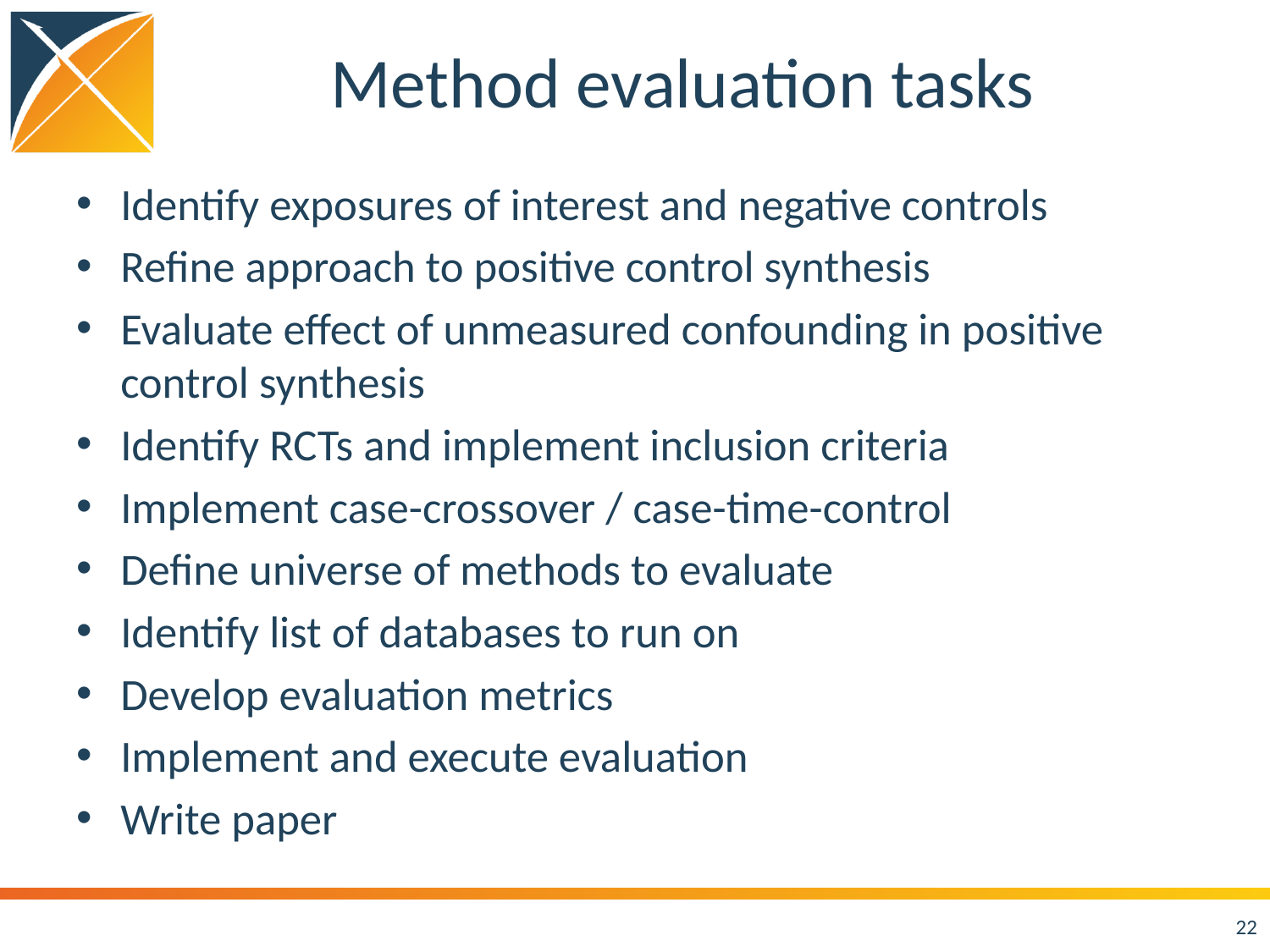

# Method evaluation tasks
Identify exposures of interest and negative controls
Refine approach to positive control synthesis
Evaluate effect of unmeasured confounding in positive control synthesis
Identify RCTs and implement inclusion criteria
Implement case-crossover / case-time-control
Define universe of methods to evaluate
Identify list of databases to run on
Develop evaluation metrics
Implement and execute evaluation
Write paper
22